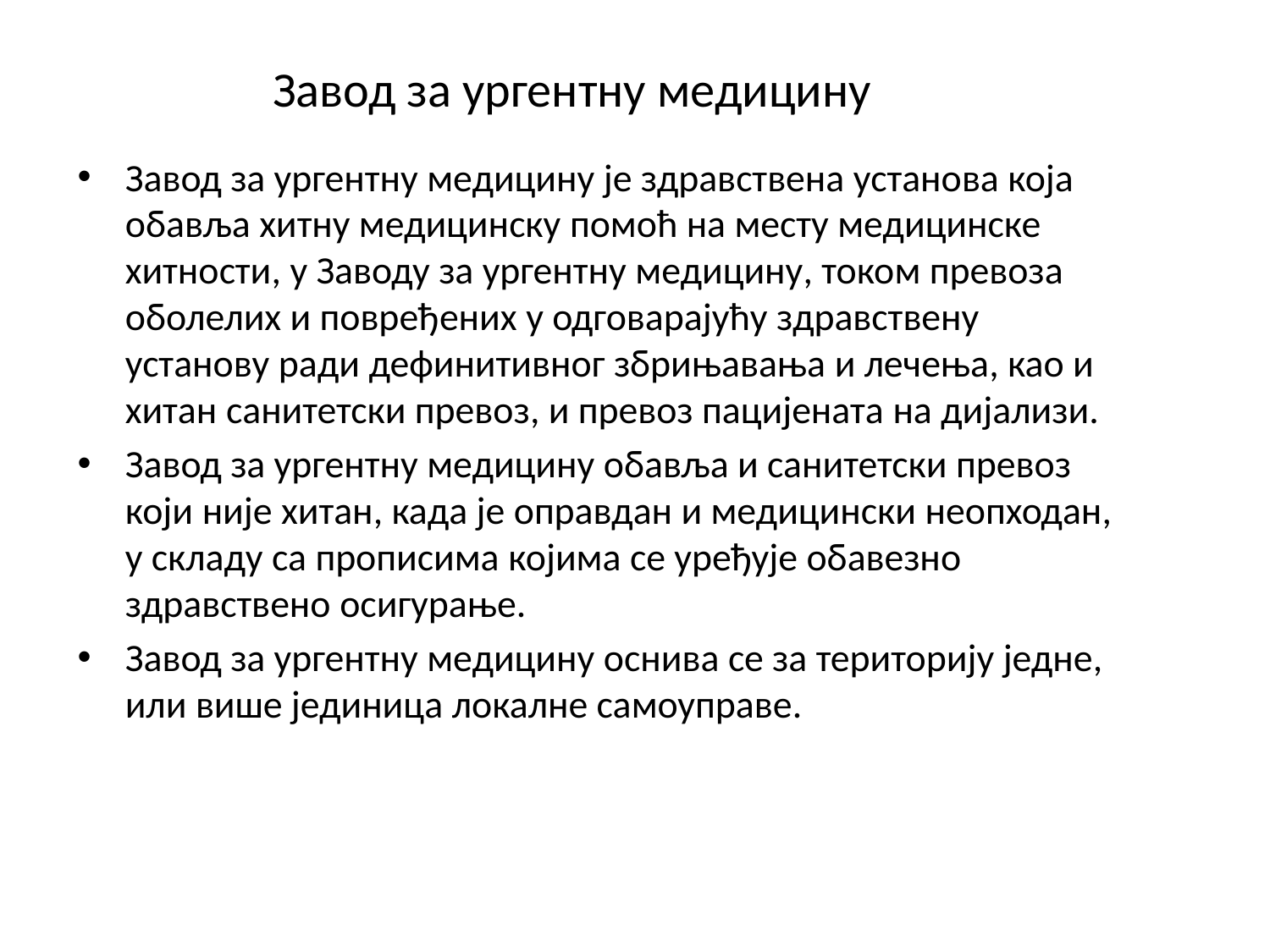

# Завод за ургентну медицину
Завод за ургентну медицину је здравствена установа која обавља хитну медицинску помоћ на месту медицинске хитности, у Заводу за ургентну медицину, током превоза оболелих и повређених у одговарајућу здравствену установу ради дефинитивног збрињавања и лечења, као и хитан санитетски превоз, и превоз пацијената на дијализи.
Завод за ургентну медицину обавља и санитетски превоз који није хитан, када је оправдан и медицински неопходан, у складу са прописима којима се уређује обавезно здравствено осигурање.
Завод за ургентну медицину оснива се за територију једне, или више јединица локалне самоуправе.